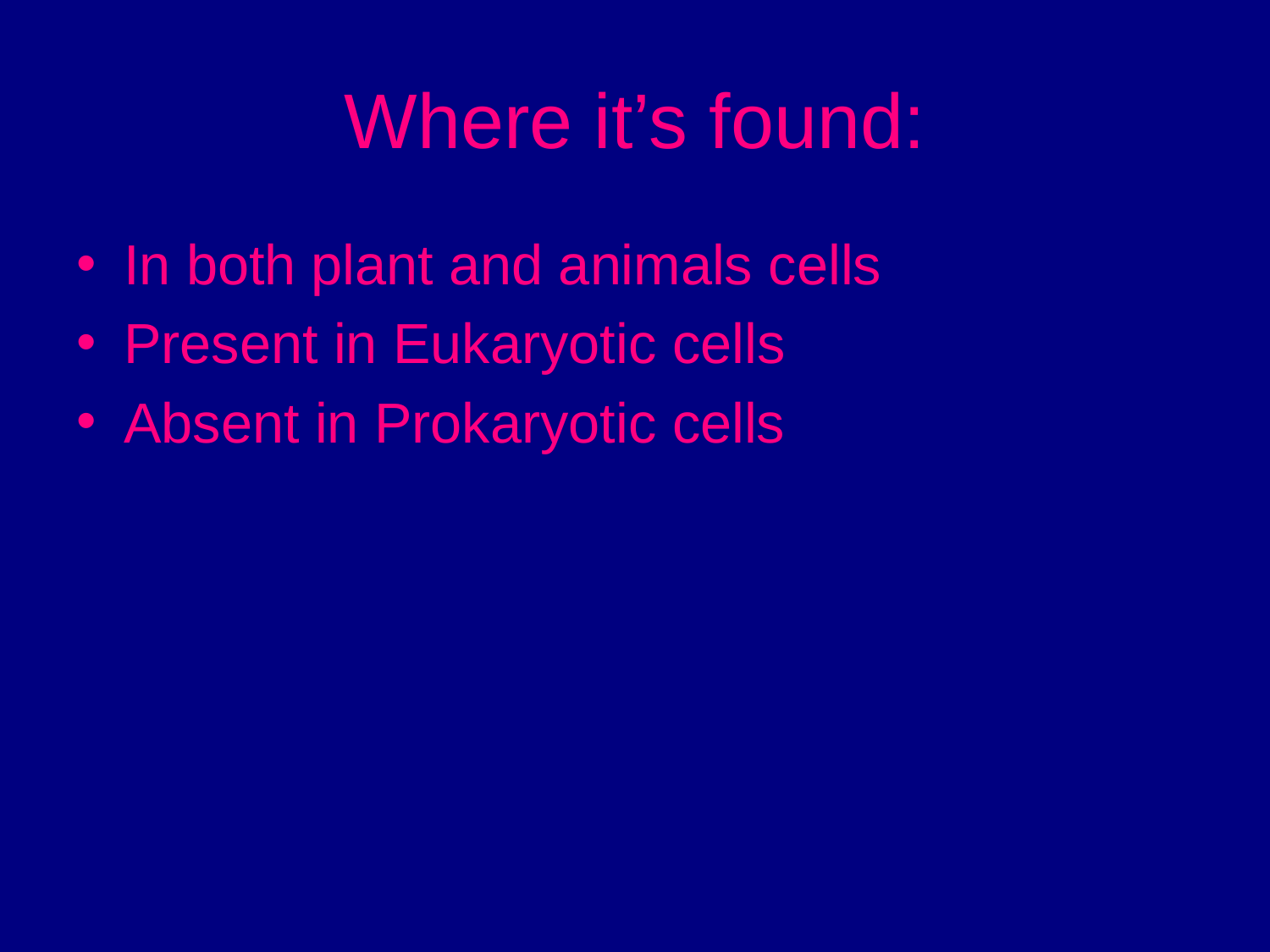

# Where it’s found:
In both plant and animals cells
Present in Eukaryotic cells
Absent in Prokaryotic cells